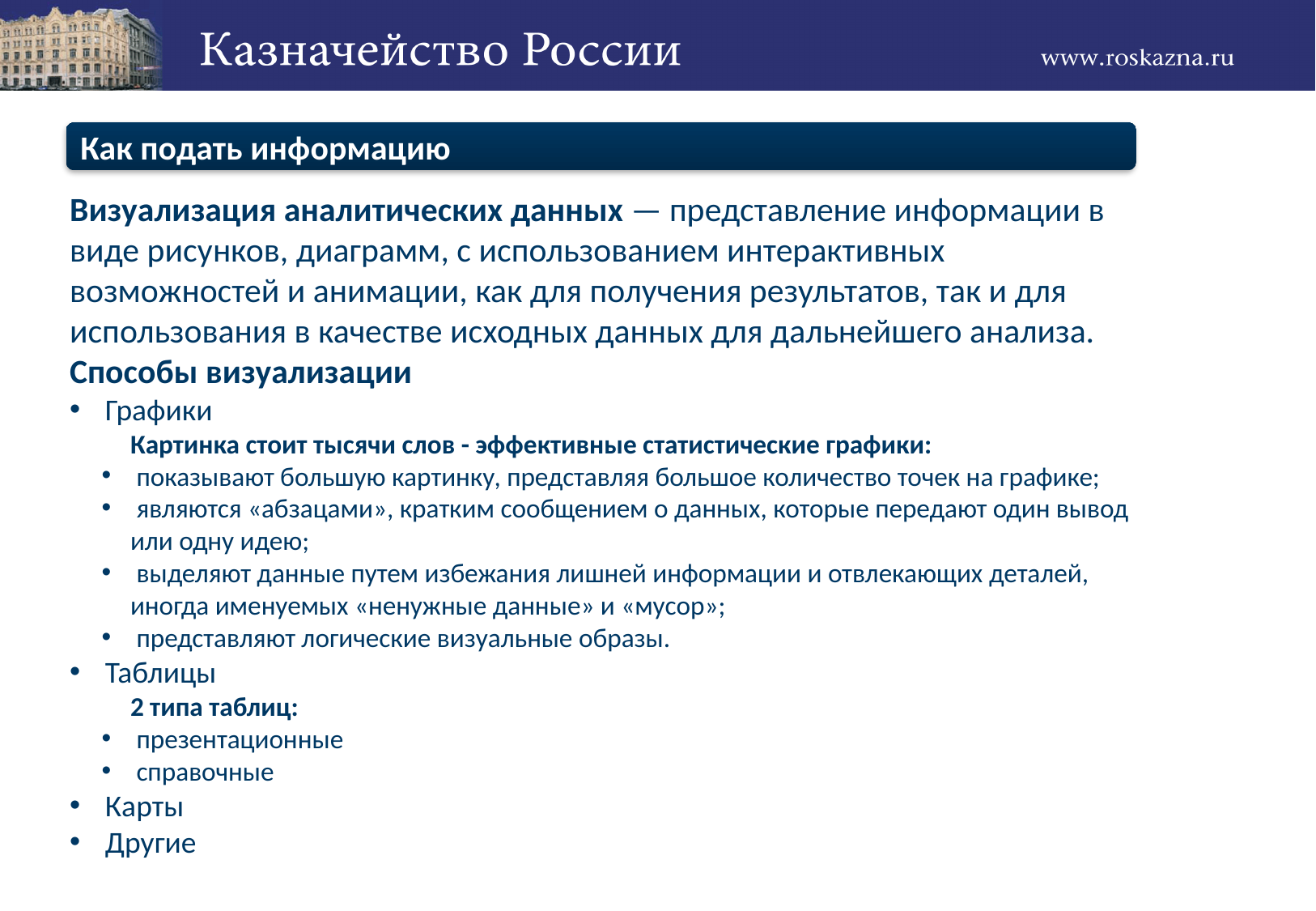

Как подать информацию
Визуализация аналитических данных — представление информации в виде рисунков, диаграмм, с использованием интерактивных возможностей и анимации, как для получения результатов, так и для использования в качестве исходных данных для дальнейшего анализа.
Способы визуализации
 Графики
Картинка стоит тысячи слов - эффективные статистические графики:
 показывают большую картинку, представляя большое количество точек на графике;
 являются «абзацами», кратким сообщением о данных, которые передают один вывод или одну идею;
 выделяют данные путем избежания лишней информации и отвлекающих деталей, иногда именуемых «ненужные данные» и «мусор»;
 представляют логические визуальные образы.
 Таблицы
2 типа таблиц:
 презентационные
 справочные
 Карты
 Другие

Три вопроса